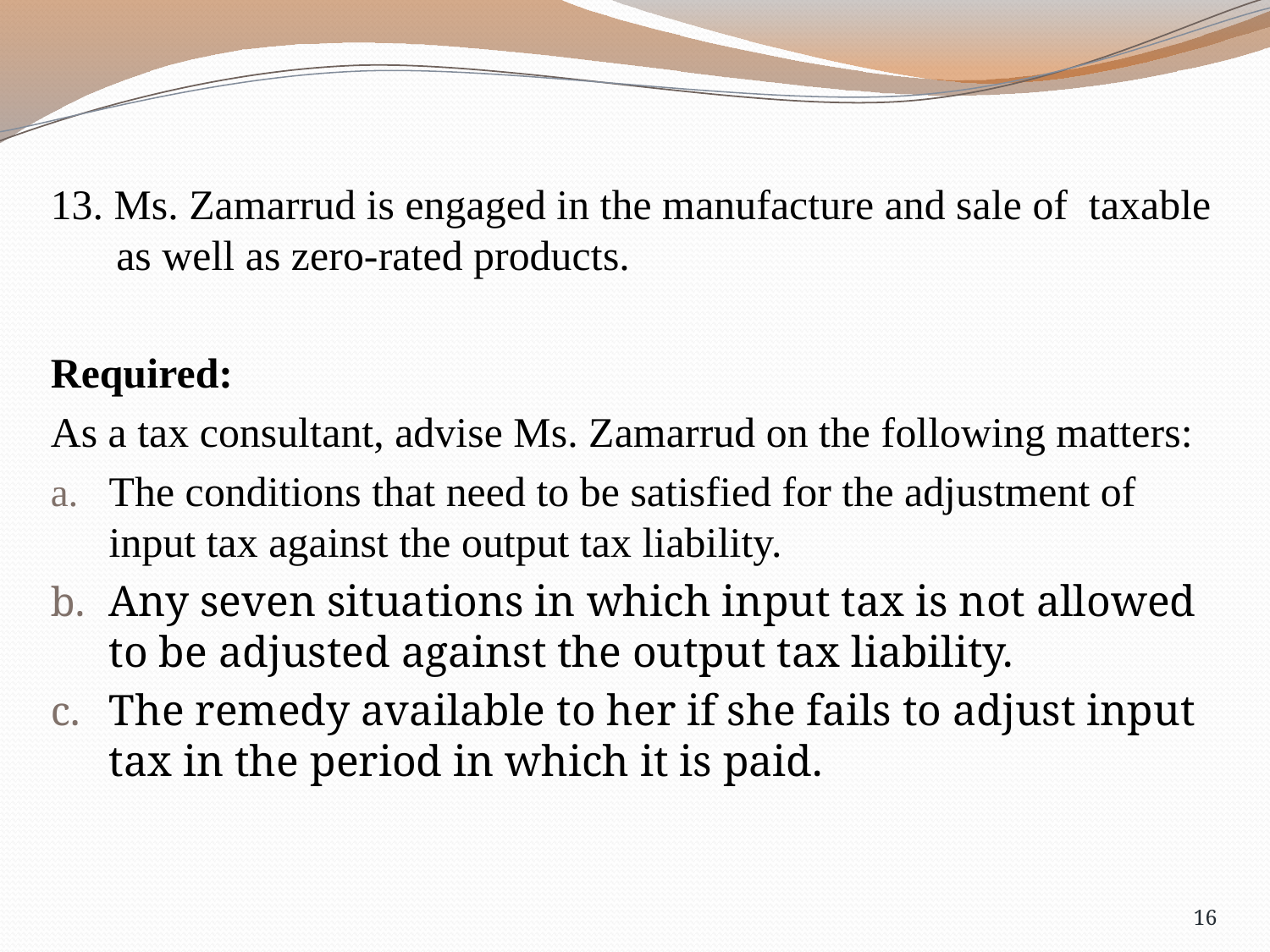

13. Ms. Zamarrud is engaged in the manufacture and sale of  taxable as well as zero-rated products.

Required:
As a tax consultant, advise Ms. Zamarrud on the following matters:
The conditions that need to be satisfied for the adjustment of input tax against the output tax liability.
Any seven situations in which input tax is not allowed to be adjusted against the output tax liability.
The remedy available to her if she fails to adjust input tax in the period in which it is paid.

16